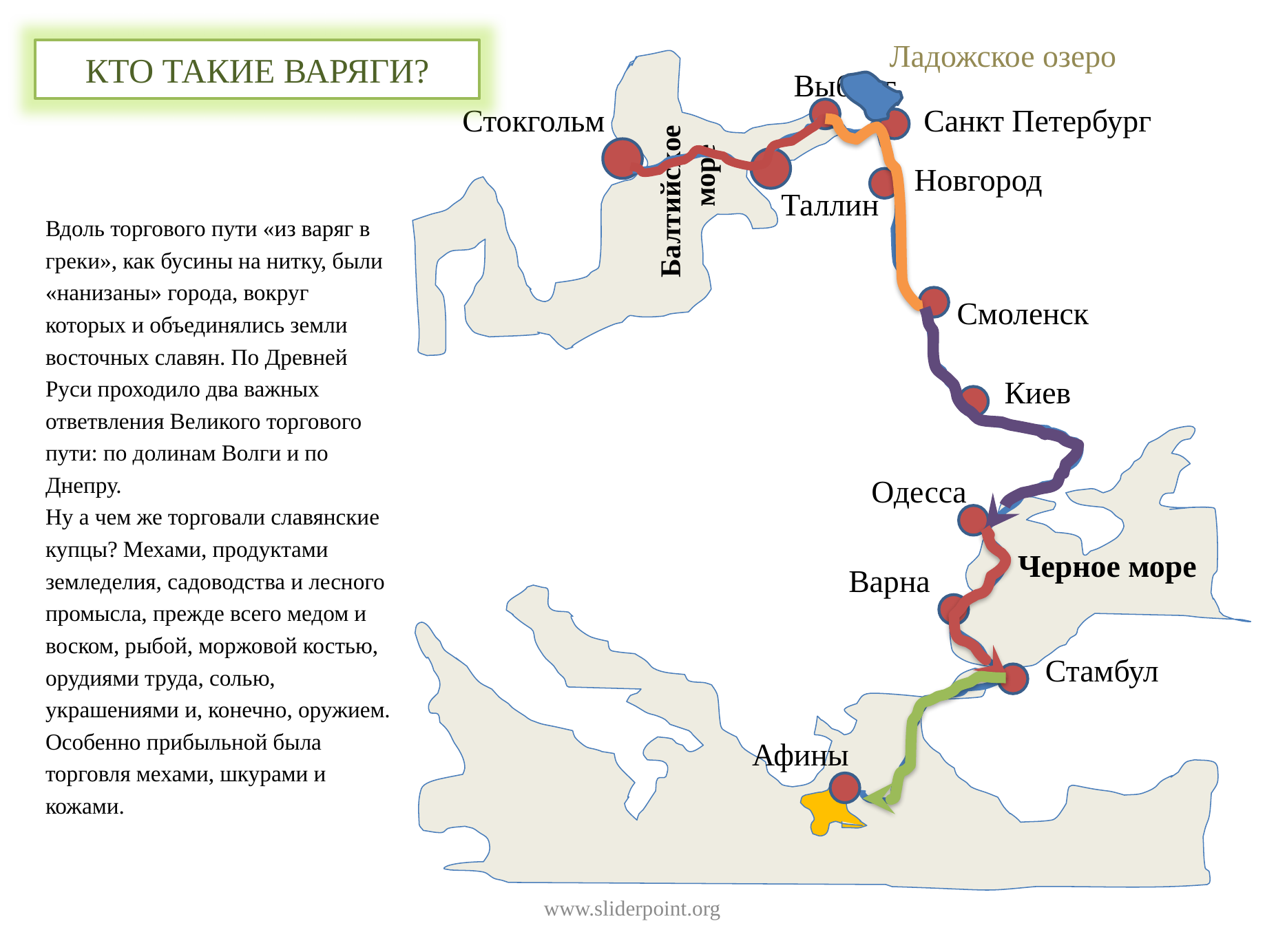

Ладожское озеро
КТО ТАКИЕ ВАРЯГИ?

 Балтийское
       море

Выборг

Стокгольм
Санкт Петербург

Вдоль торгового пути «из варяг в
греки», как бусины на нитку, были
«нанизаны» города, вокруг
которых и объединялись земли
восточных славян. По Древней
Руси проходило два важных
ответвления Великого торгового
пути: по долинам Волги и по
Днепру.
Ну а чем же торговали славянские
купцы? Мехами, продуктами
земледелия, садоводства и лесного
промысла, прежде всего медом и
воском, рыбой, моржовой костью,
орудиями труда, солью,
украшениями и, конечно, оружием.
Особенно прибыльной была
торговля мехами, шкурами и
кожами.

Новгород
Таллин

Смоленск

Киев

       Черное море
Одесса

Варна

Стамбул

Афины

www.sliderpoint.org